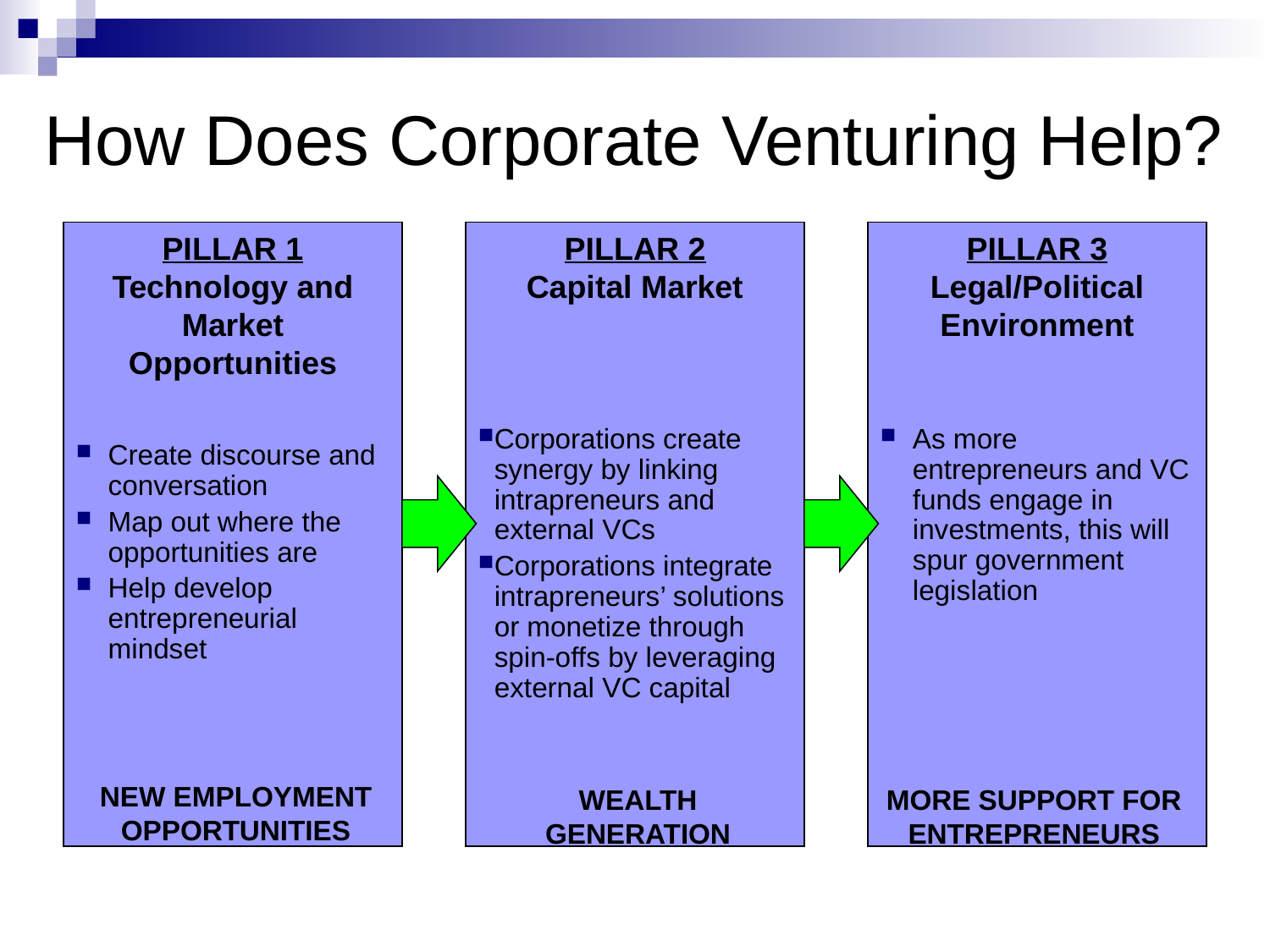

# How Does Corporate Venturing Help?

Create discourse and conversation
Map out where the opportunities are
Help develop entrepreneurial mindset
PILLAR 1
Technology and Market Opportunities

Corporations create synergy by linking intrapreneurs and external VCs
Corporations integrate intrapreneurs’ solutions or monetize through spin-offs by leveraging external VC capital
PILLAR 2
Capital Market

As more entrepreneurs and VC funds engage in investments, this will spur government legislation
PILLAR 3
Legal/Political Environment

NEW EMPLOYMENT OPPORTUNITIES
WEALTH GENERATION
MORE SUPPORT FOR ENTREPRENEURS